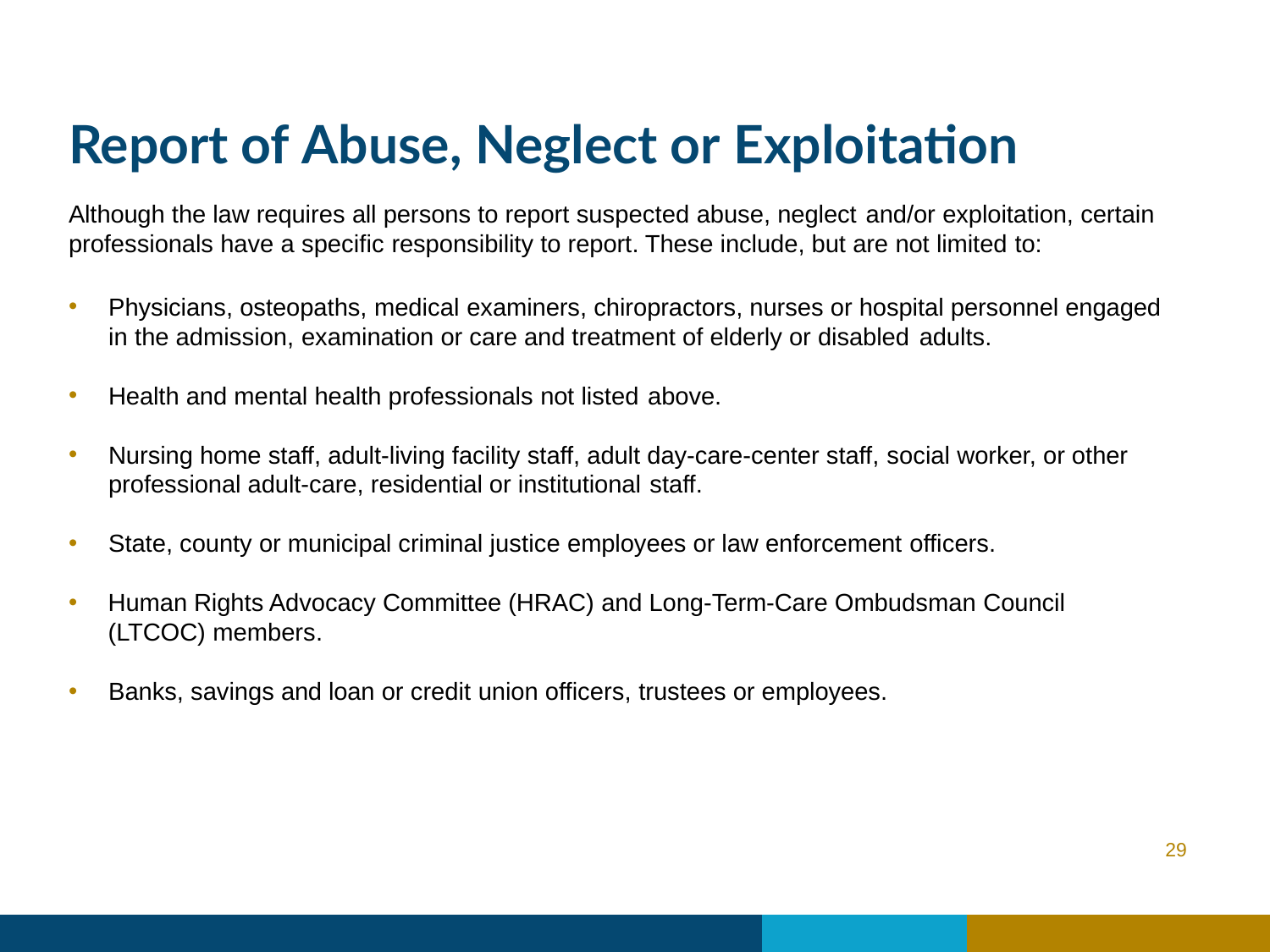

# Report of Abuse, Neglect or Exploitation
Although the law requires all persons to report suspected abuse, neglect and/or exploitation, certain professionals have a specific responsibility to report. These include, but are not limited to:

Physicians, osteopaths, medical examiners, chiropractors, nurses or hospital personnel engaged in the admission, examination or care and treatment of elderly or disabled adults.
Health and mental health professionals not listed above.
Nursing home staff, adult-living facility staff, adult day-care-center staff, social worker, or other professional adult-care, residential or institutional staff.
State, county or municipal criminal justice employees or law enforcement officers.
Human Rights Advocacy Committee (HRAC) and Long-Term-Care Ombudsman Council (LTCOC) members.
Banks, savings and loan or credit union officers, trustees or employees.
29